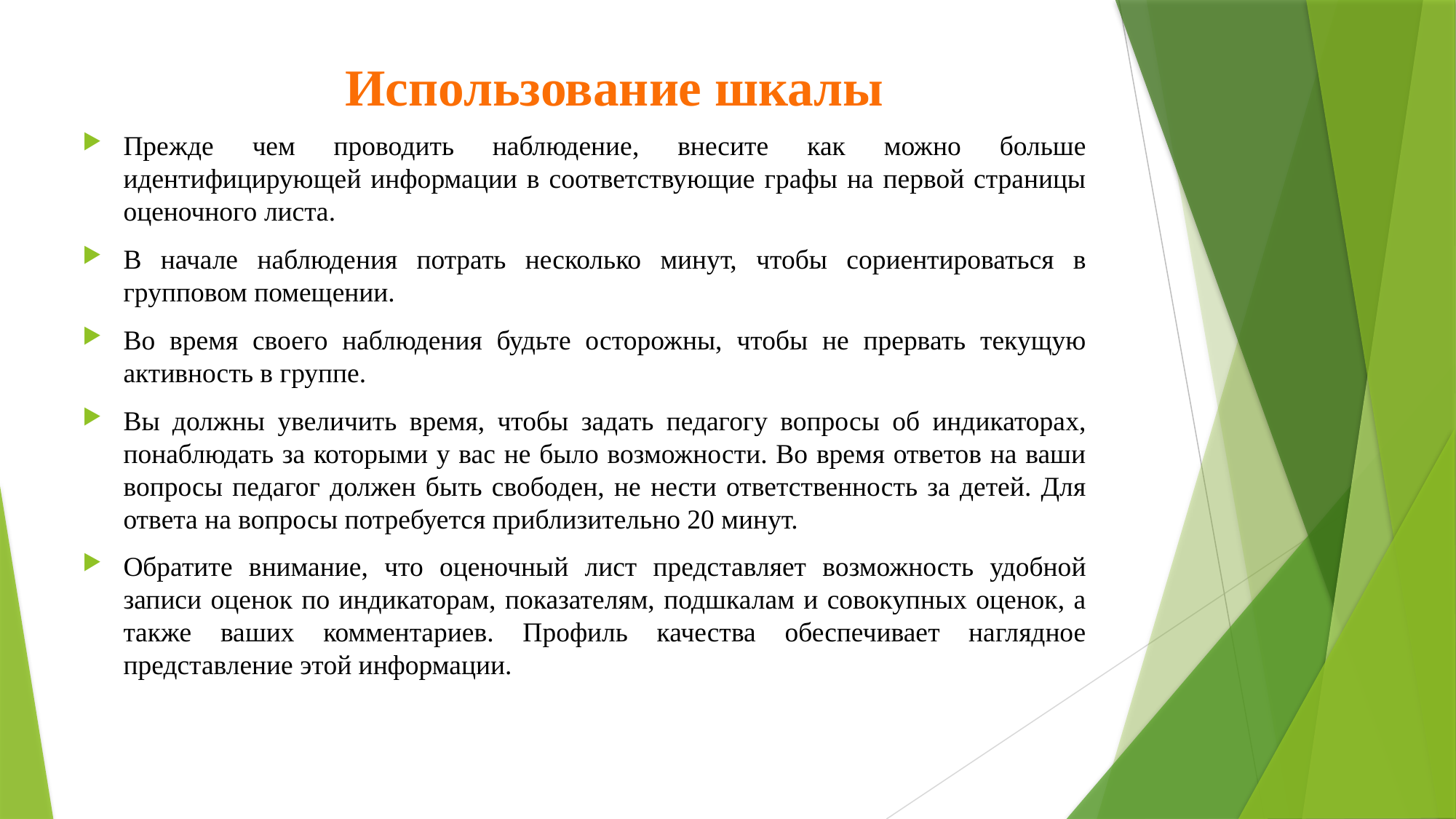

# Использование шкалы
Прежде чем проводить наблюдение, внесите как можно больше идентифицирующей информации в соответствующие графы на первой страницы оценочного листа.
В начале наблюдения потрать несколько минут, чтобы сориентироваться в групповом помещении.
Во время своего наблюдения будьте осторожны, чтобы не прервать текущую активность в группе.
Вы должны увеличить время, чтобы задать педагогу вопросы об индикаторах, понаблюдать за которыми у вас не было возможности. Во время ответов на ваши вопросы педагог должен быть свободен, не нести ответственность за детей. Для ответа на вопросы потребуется приблизительно 20 минут.
Обратите внимание, что оценочный лист представляет возможность удобной записи оценок по индикаторам, показателям, подшкалам и совокупных оценок, а также ваших комментариев. Профиль качества обеспечивает наглядное представление этой информации.